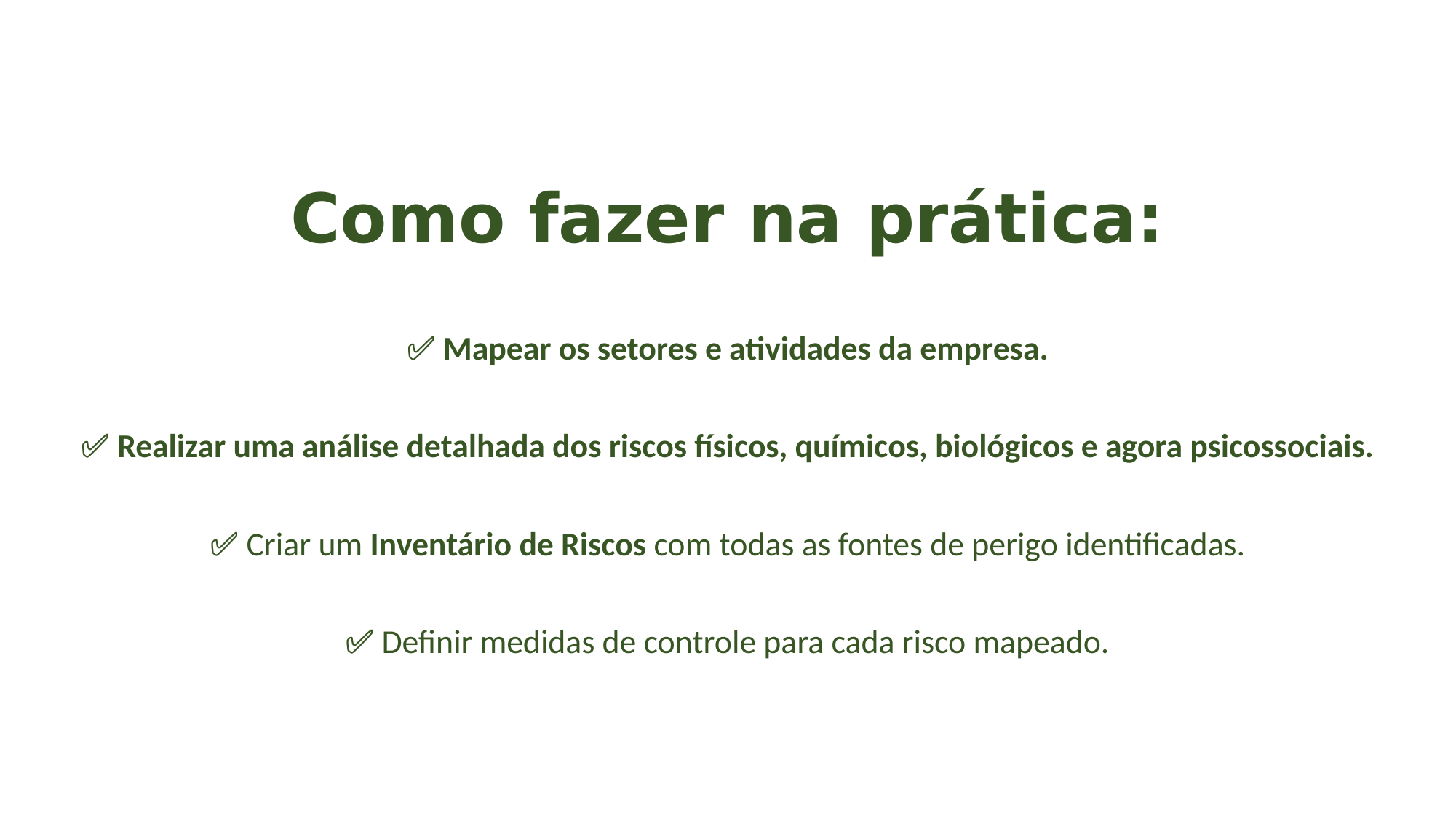

Como fazer na prática:

✅ Mapear os setores e atividades da empresa.
✅ Realizar uma análise detalhada dos riscos físicos, químicos, biológicos e agora psicossociais.
✅ Criar um Inventário de Riscos com todas as fontes de perigo identificadas.
✅ Definir medidas de controle para cada risco mapeado.